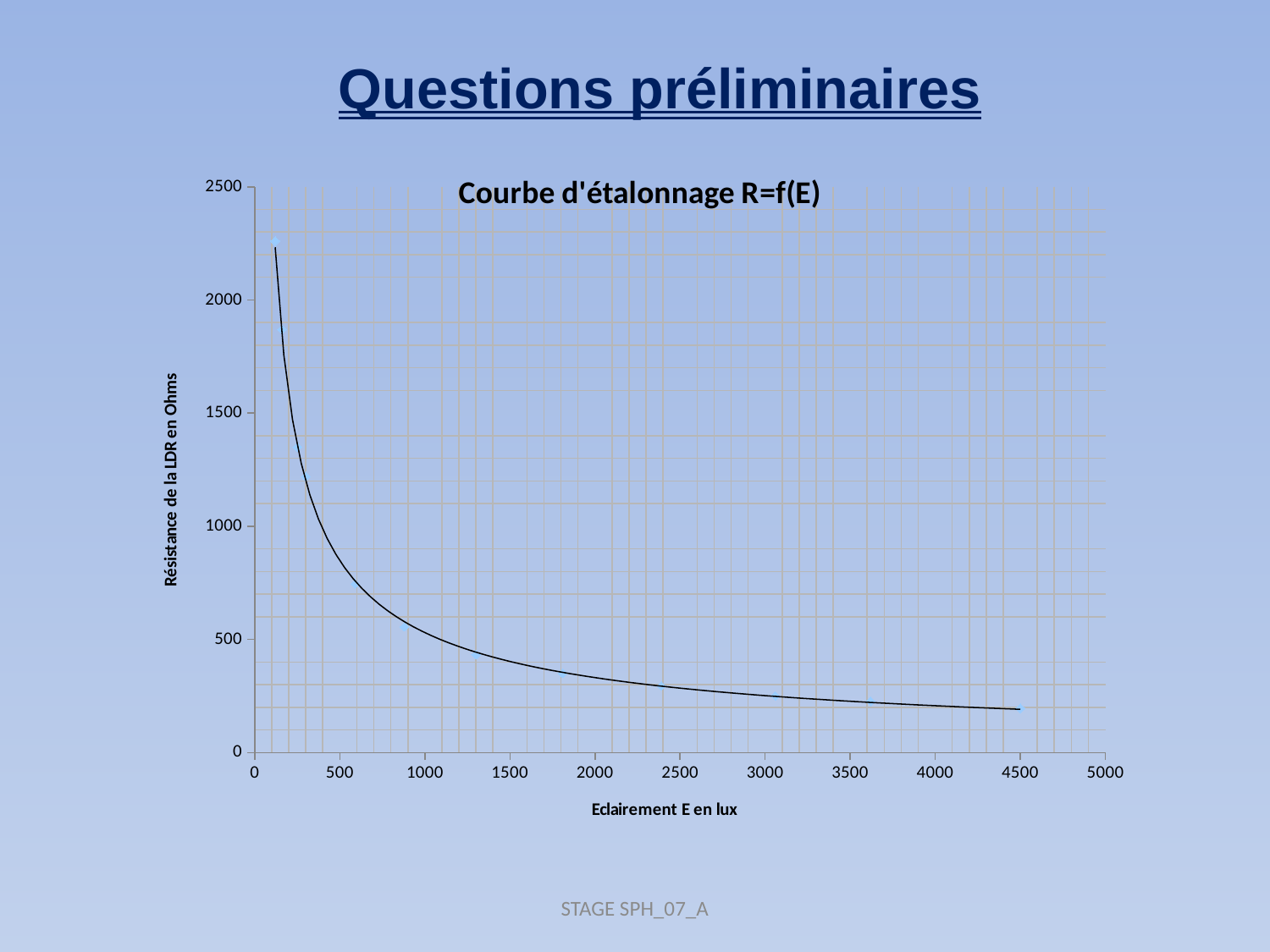

Questions préliminaires

### Chart: Courbe d'étalonnage R=f(E)

| Category |  |
|---|---|
STAGE SPH_07_A